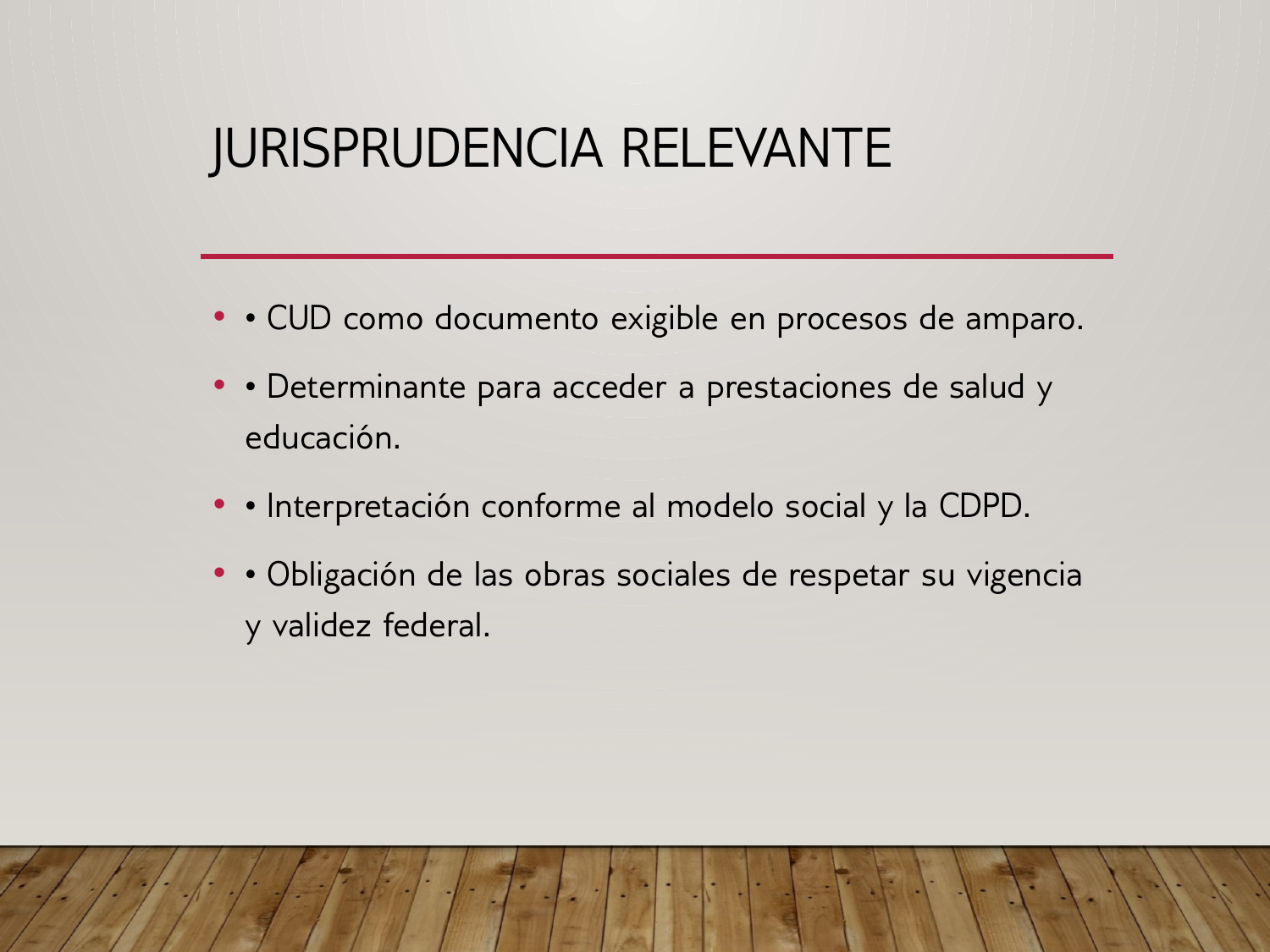

# Jurisprudencia relevante
• CUD como documento exigible en procesos de amparo.
• Determinante para acceder a prestaciones de salud y educación.
• Interpretación conforme al modelo social y la CDPD.
• Obligación de las obras sociales de respetar su vigencia y validez federal.